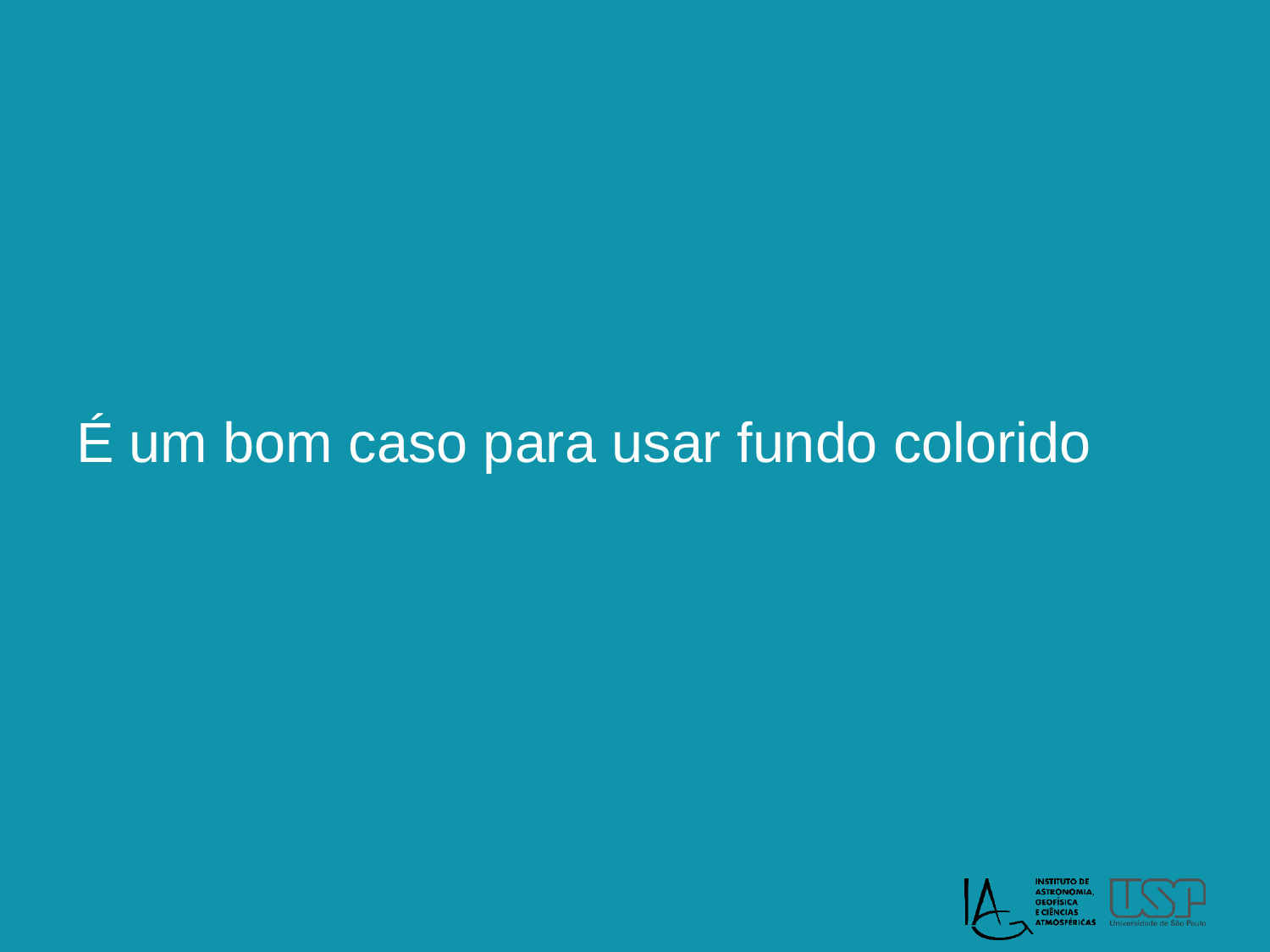

# É um bom caso para usar fundo colorido